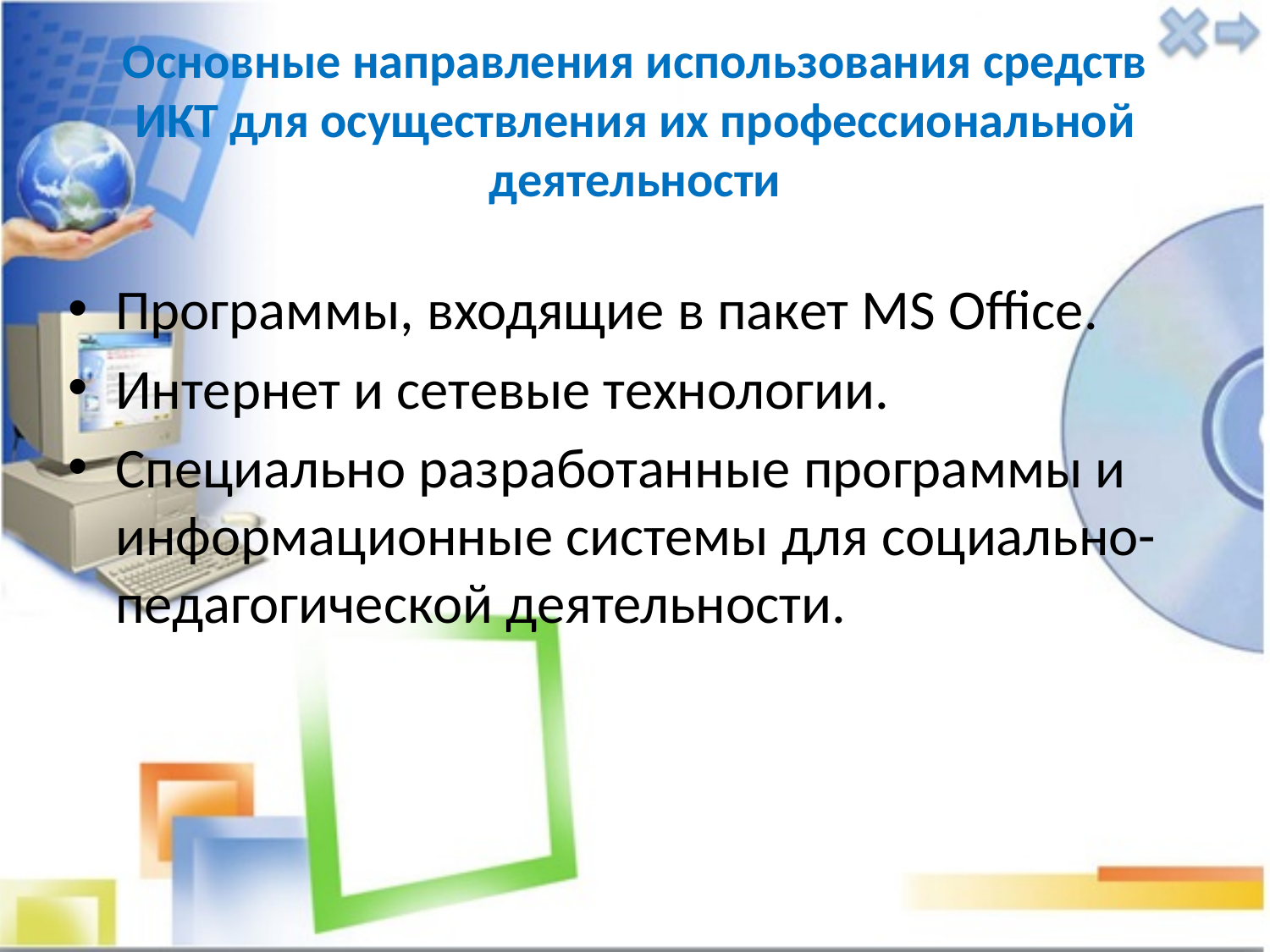

# Основные направления использования средств ИКТ для осуществления их профессиональной деятельности
Программы, входящие в пакет MS Office.
Интернет и сетевые технологии.
Специально разработанные программы и информационные системы для социально-педагогической деятельности.